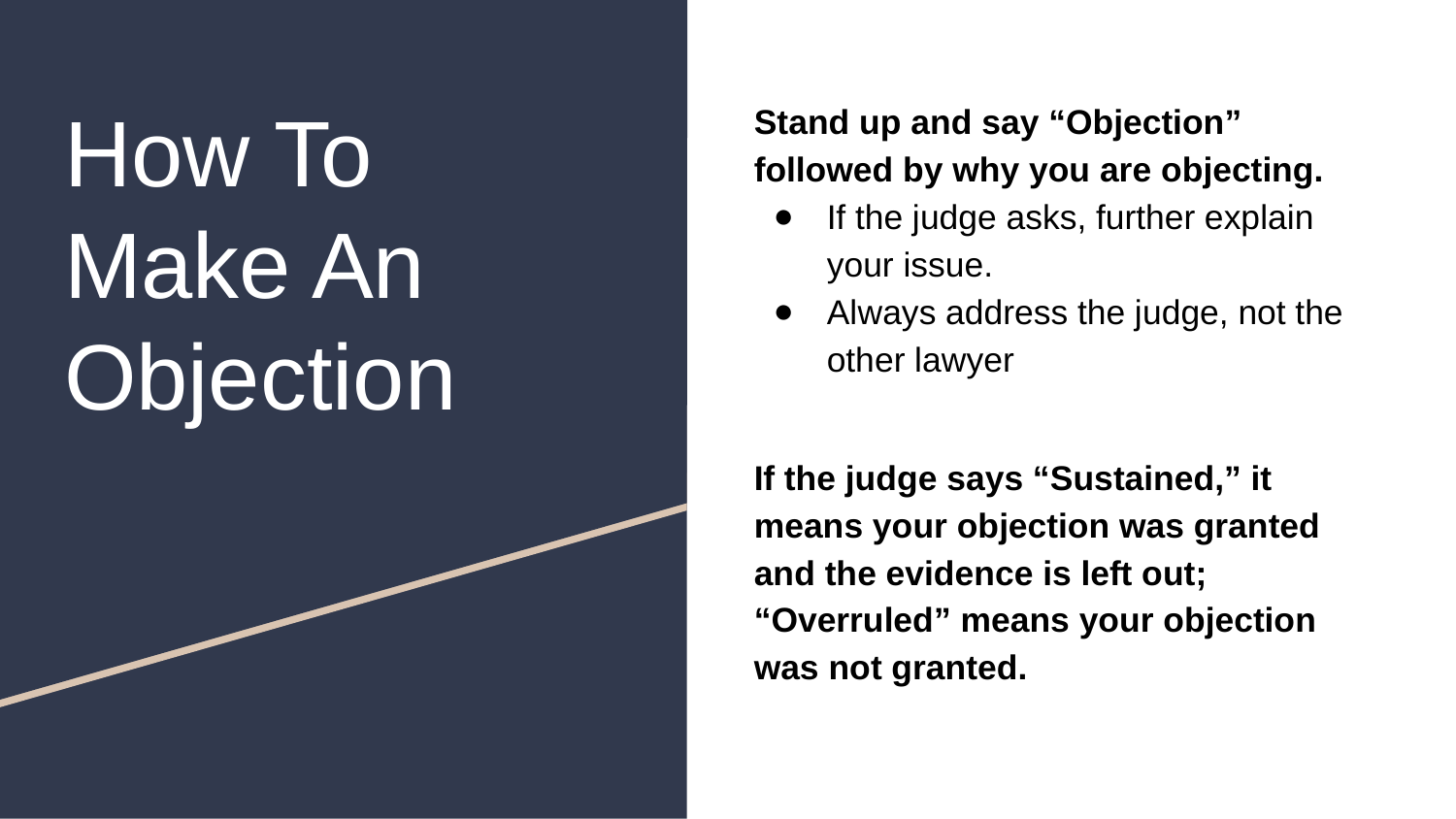

# How To Make An Objection
Stand up and say “Objection” followed by why you are objecting.
If the judge asks, further explain your issue.
Always address the judge, not the other lawyer
If the judge says “Sustained,” it means your objection was granted and the evidence is left out; “Overruled” means your objection was not granted.